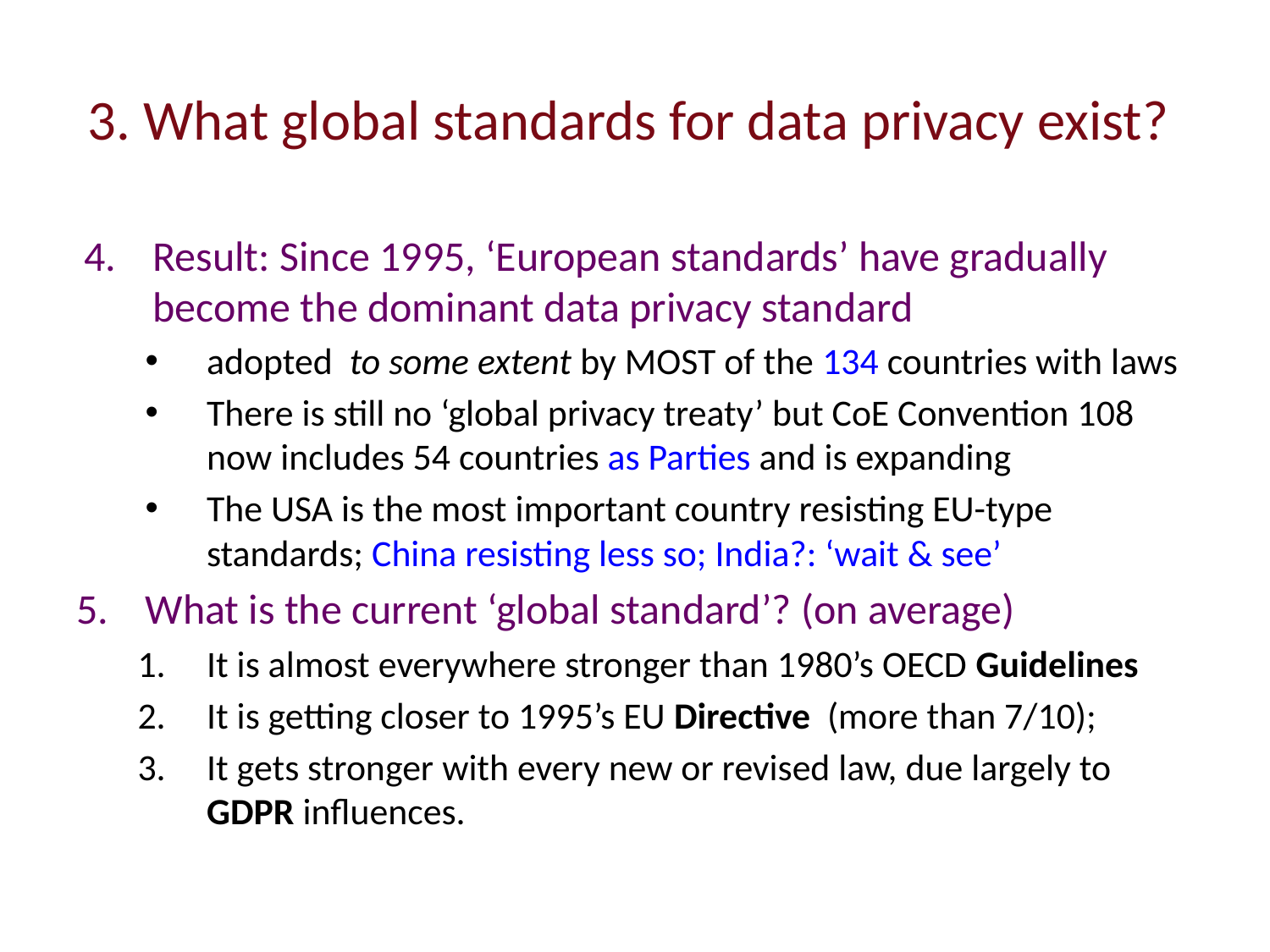

# 3. What global standards for data privacy exist?
Result: Since 1995, ‘European standards’ have gradually become the dominant data privacy standard
adopted  to some extent by MOST of the 134 countries with laws
There is still no ‘global privacy treaty’ but CoE Convention 108 now includes 54 countries as Parties and is expanding
The USA is the most important country resisting EU-type standards; China resisting less so; India?: ‘wait & see’
What is the current ‘global standard’? (on average)
It is almost everywhere stronger than 1980’s OECD Guidelines
It is getting closer to 1995’s EU Directive  (more than 7/10);
It gets stronger with every new or revised law, due largely to GDPR influences.